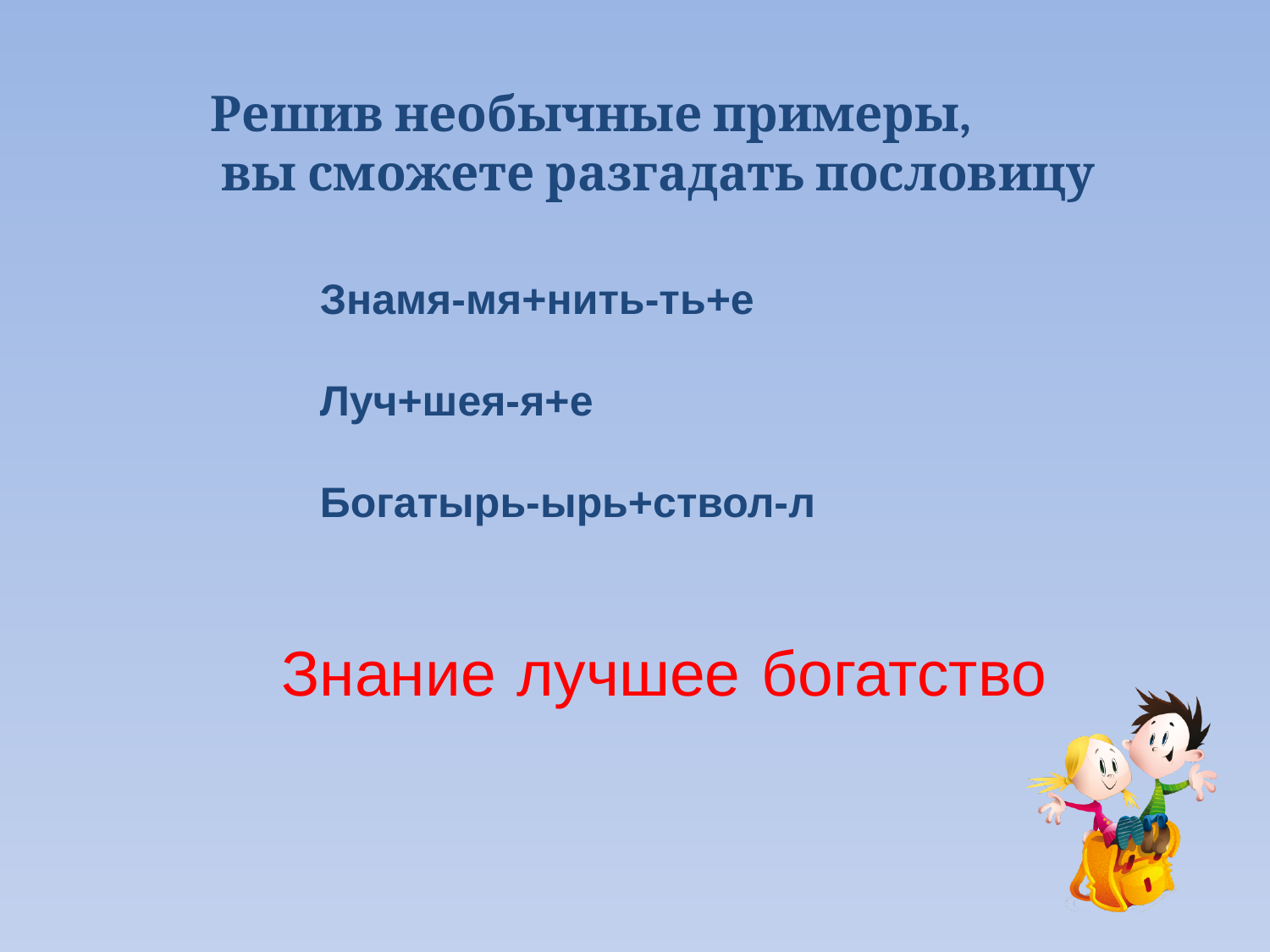

Решив необычные примеры,
 вы сможете разгадать пословицу
Знамя-мя+нить-ть+е

Луч+шея-я+е

Богатырь-ырь+ствол-л
Знание лучшее богатство